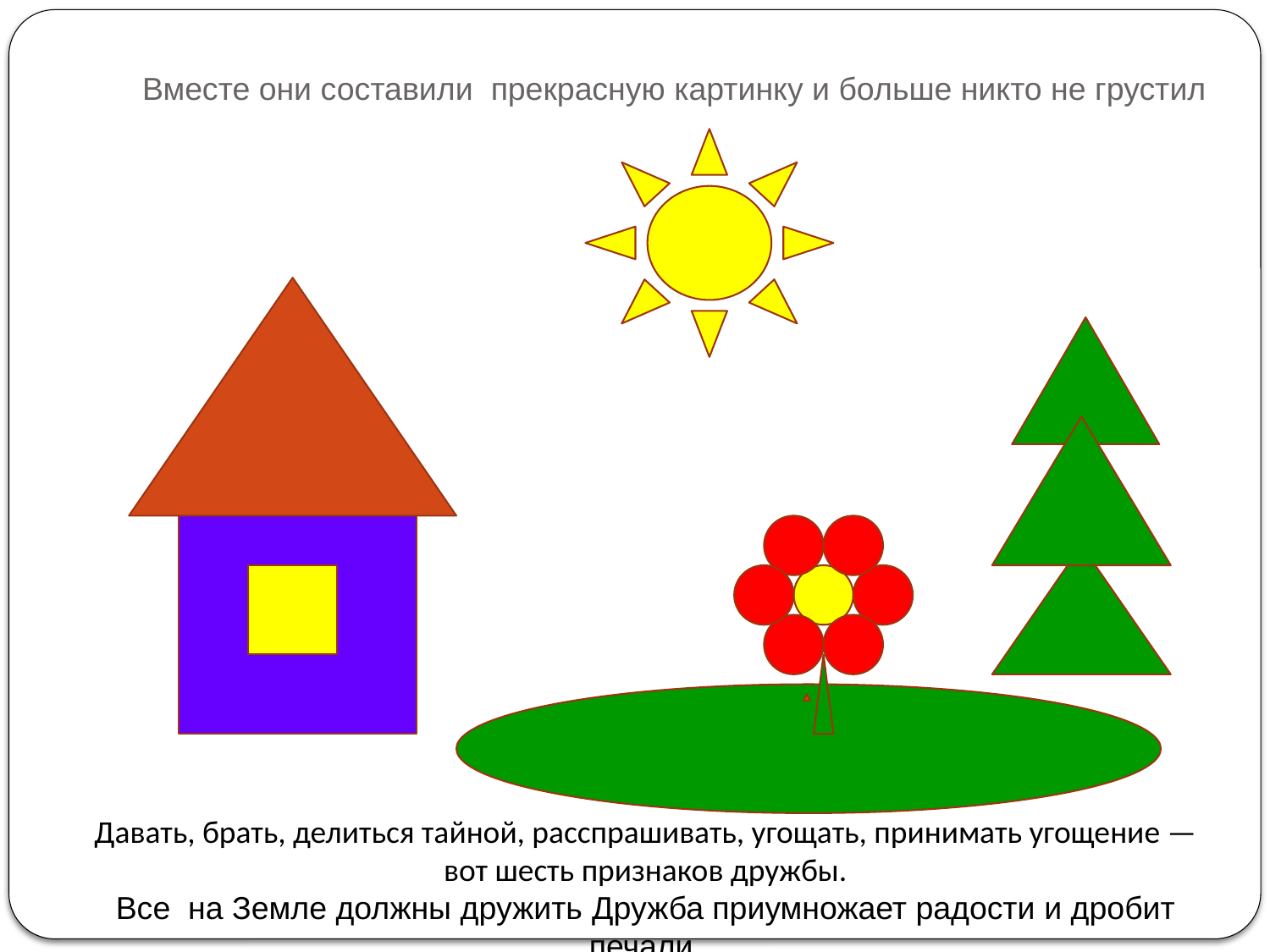

# Вместе они составили  прекрасную картинку и больше никто не грустил

Давать, брать, делиться тайной, расспрашивать, угощать, принимать угощение — вот шесть признаков дружбы.
Все  на Земле должны дружить Дружба приумножает радости и дробит печали.